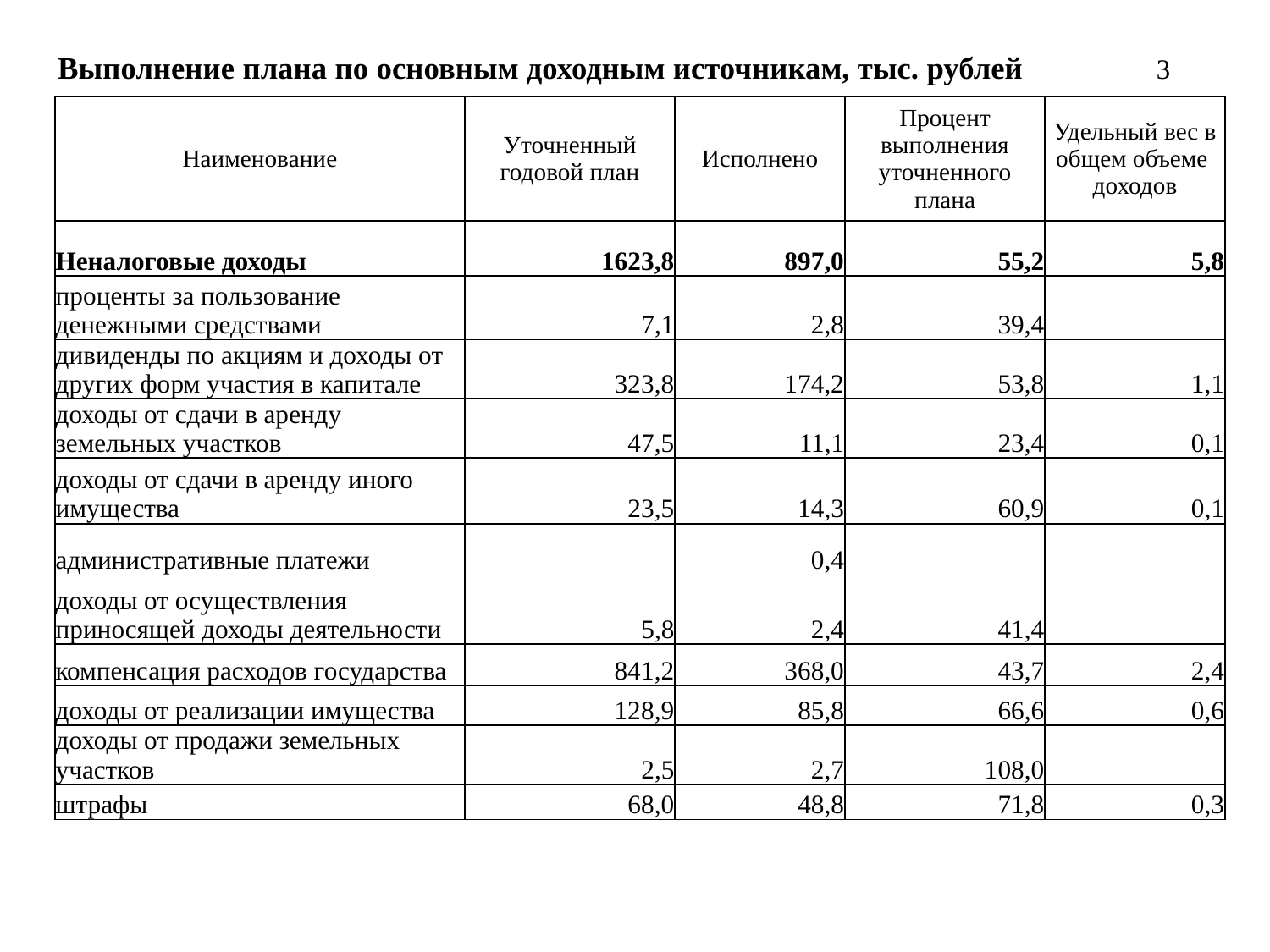

# Выполнение плана по основным доходным источникам, тыс. рублей                 3
| Наименование | Уточненный годовой план | Исполнено | Процент выполнения уточненного плана | Удельный вес в общем объеме доходов |
| --- | --- | --- | --- | --- |
| Неналоговые доходы | 1623,8 | 897,0 | 55,2 | 5,8 |
| проценты за пользование денежными средствами | 7,1 | 2,8 | 39,4 |  |
| дивиденды по акциям и доходы от других форм участия в капитале | 323,8 | 174,2 | 53,8 | 1,1 |
| доходы от сдачи в аренду земельных участков | 47,5 | 11,1 | 23,4 | 0,1 |
| доходы от сдачи в аренду иного имущества | 23,5 | 14,3 | 60,9 | 0,1 |
| административные платежи |  | 0,4 |  |  |
| доходы от осуществления приносящей доходы деятельности | 5,8 | 2,4 | 41,4 |  |
| компенсация расходов государства | 841,2 | 368,0 | 43,7 | 2,4 |
| доходы от реализации имущества | 128,9 | 85,8 | 66,6 | 0,6 |
| доходы от продажи земельных участков | 2,5 | 2,7 | 108,0 |  |
| штрафы | 68,0 | 48,8 | 71,8 | 0,3 |